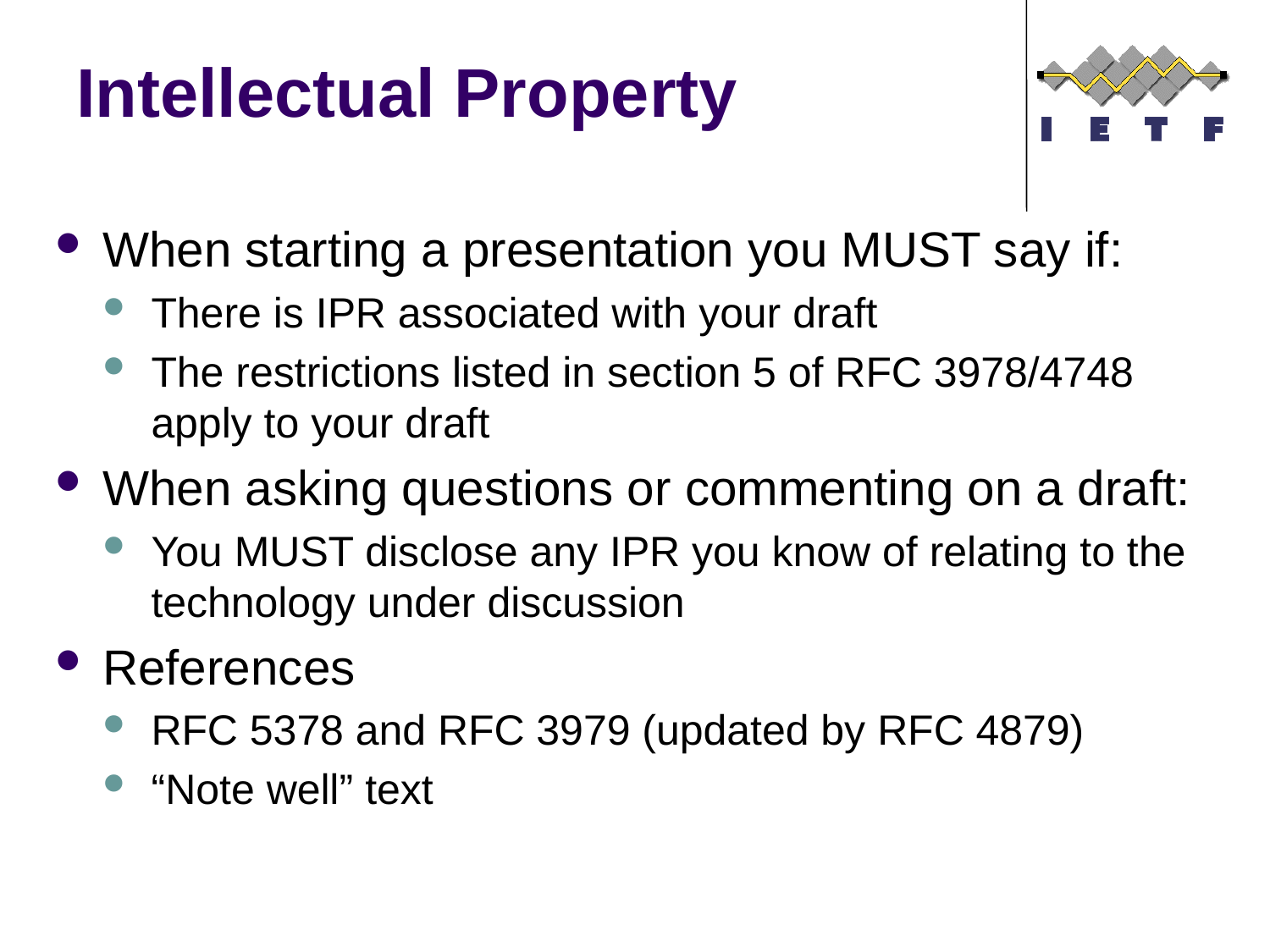

# Intellectual Property
When starting a presentation you MUST say if:
There is IPR associated with your draft
The restrictions listed in section 5 of RFC 3978/4748 apply to your draft
When asking questions or commenting on a draft:
You MUST disclose any IPR you know of relating to the technology under discussion
References
RFC 5378 and RFC 3979 (updated by RFC 4879)
“Note well” text